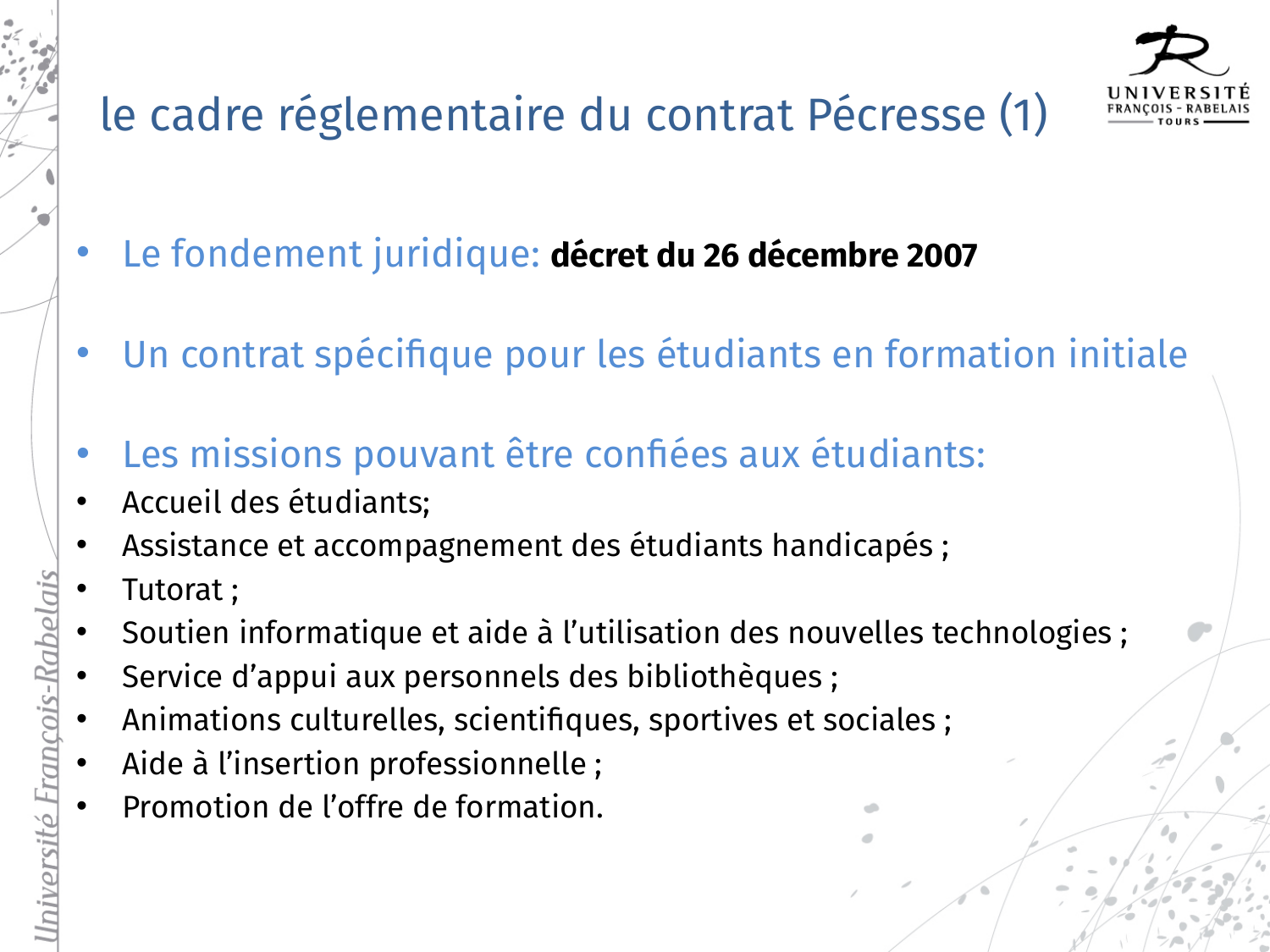

# le cadre réglementaire du contrat Pécresse (1)
Le fondement juridique: décret du 26 décembre 2007

Un contrat spécifique pour les étudiants en formation initiale

Les missions pouvant être confiées aux étudiants:
Accueil des étudiants;
Assistance et accompagnement des étudiants handicapés ;
Tutorat ;
Soutien informatique et aide à l’utilisation des nouvelles technologies ;
Service d’appui aux personnels des bibliothèques ;
Animations culturelles, scientifiques, sportives et sociales ;
Aide à l’insertion professionnelle ;
Promotion de l’offre de formation.